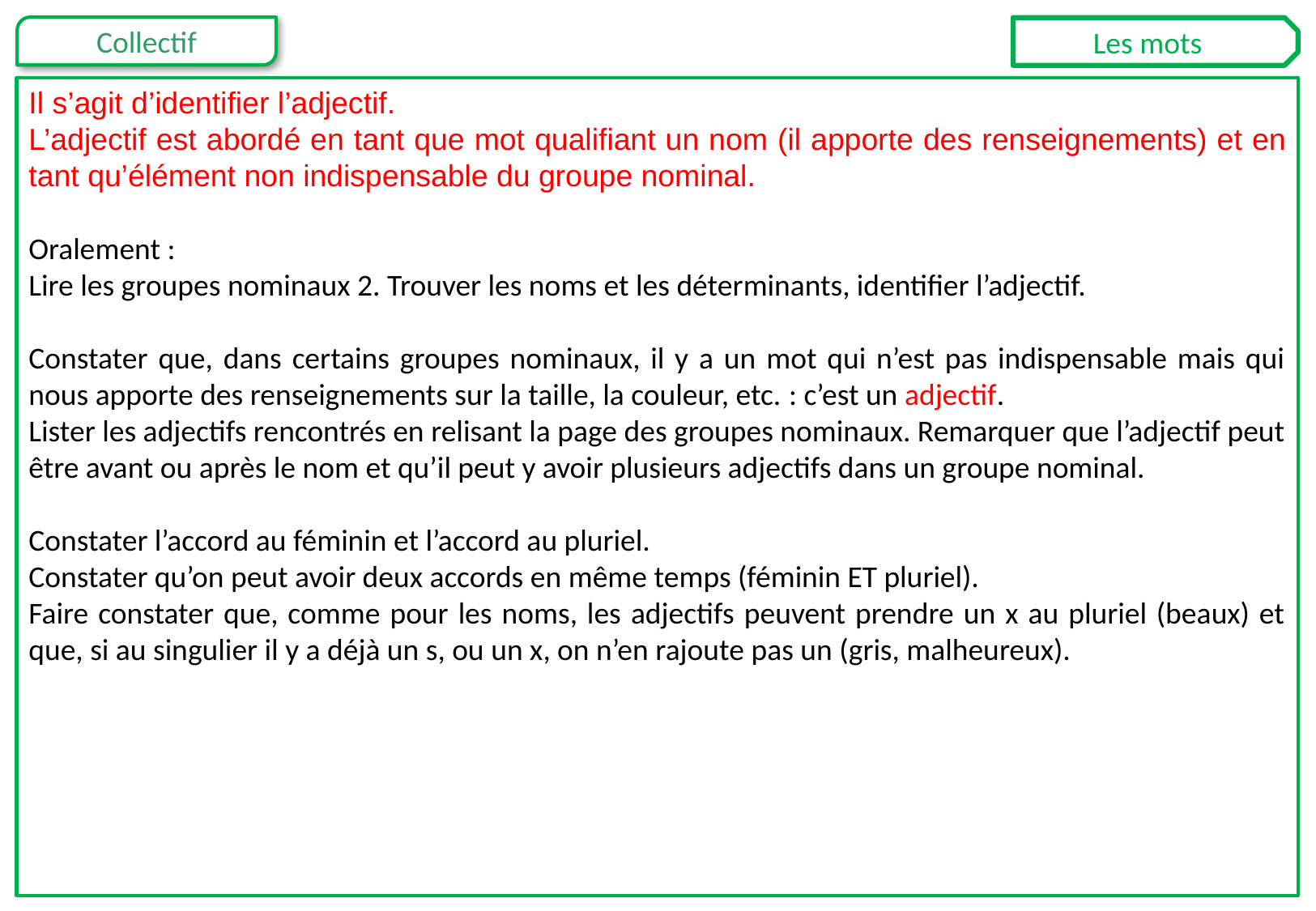

Les mots
Il s’agit d’identifier l’adjectif.
L’adjectif est abordé en tant que mot qualifiant un nom (il apporte des renseignements) et en tant qu’élément non indispensable du groupe nominal.

Oralement :
Lire les groupes nominaux 2. Trouver les noms et les déterminants, identifier l’adjectif.

Constater que, dans certains groupes nominaux, il y a un mot qui n’est pas indispensable mais qui nous apporte des renseignements sur la taille, la couleur, etc. : c’est un adjectif.
Lister les adjectifs rencontrés en relisant la page des groupes nominaux. Remarquer que l’adjectif peut être avant ou après le nom et qu’il peut y avoir plusieurs adjectifs dans un groupe nominal.

Constater l’accord au féminin et l’accord au pluriel.
Constater qu’on peut avoir deux accords en même temps (féminin ET pluriel).
Faire constater que, comme pour les noms, les adjectifs peuvent prendre un x au pluriel (beaux) et que, si au singulier il y a déjà un s, ou un x, on n’en rajoute pas un (gris, malheureux).